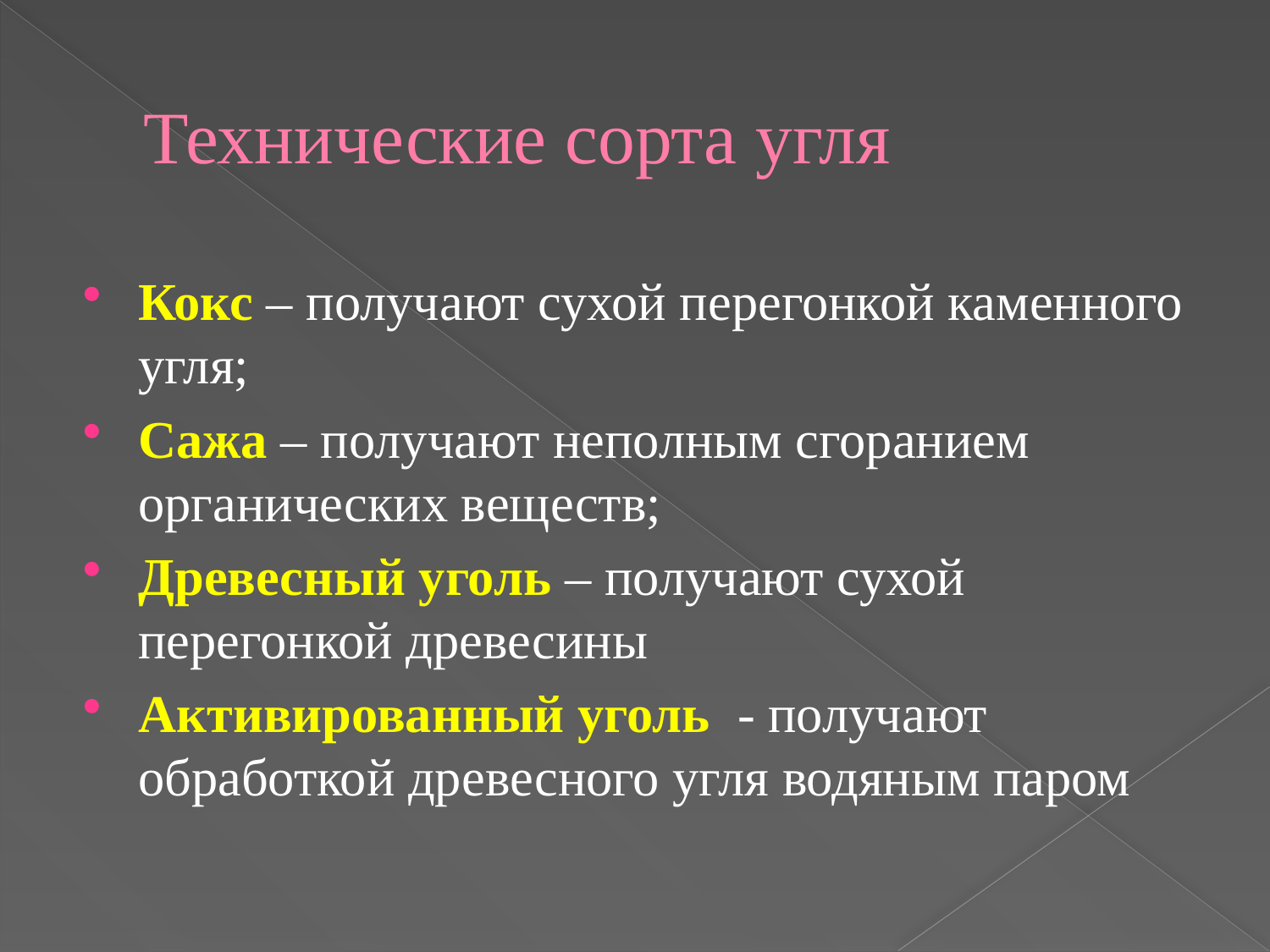

# Технические сорта угля
Кокс – получают сухой перегонкой каменного угля;
Сажа – получают неполным сгоранием органических веществ;
Древесный уголь – получают сухой перегонкой древесины
Активированный уголь  - получают обработкой древесного угля водяным паром